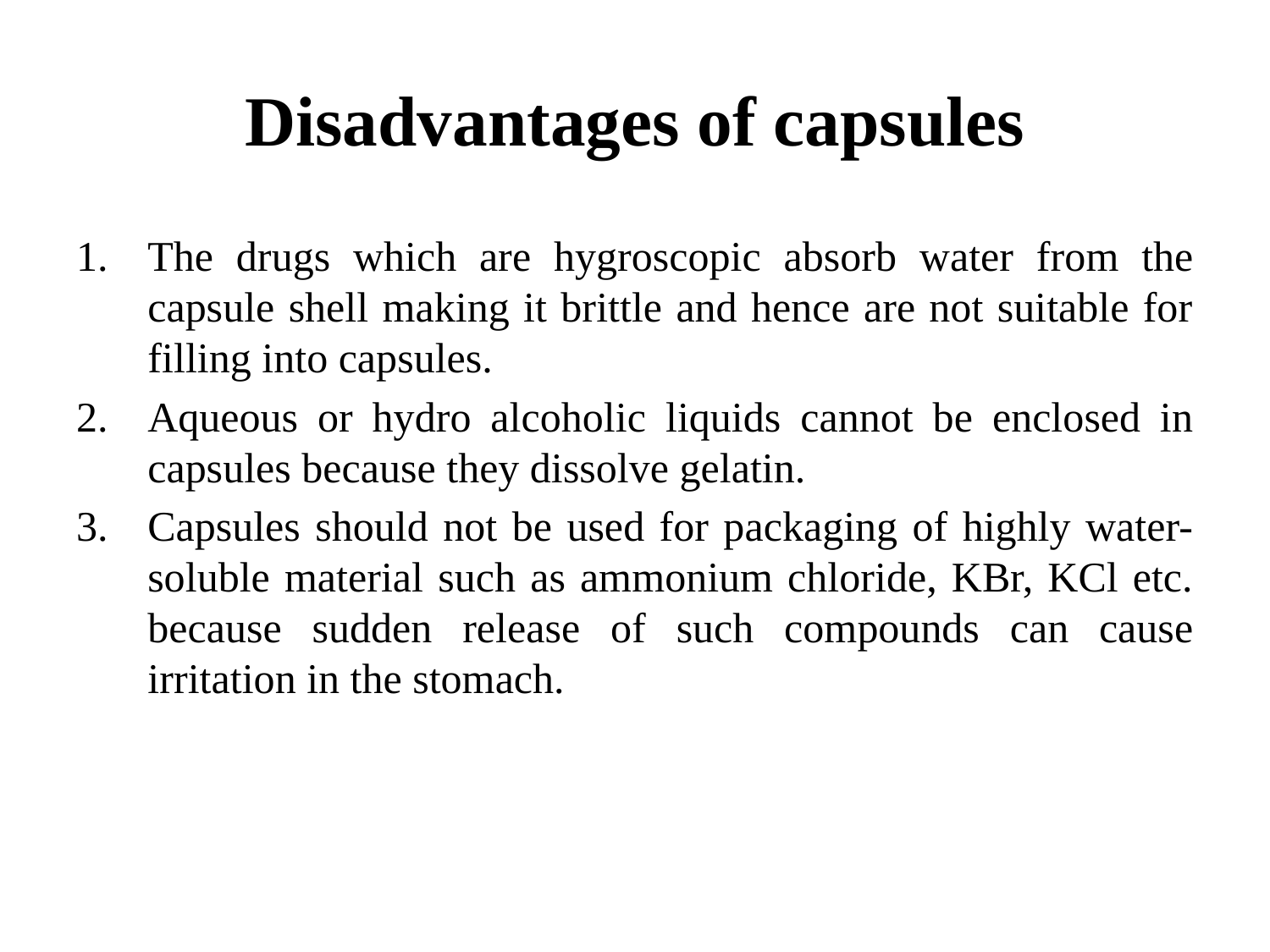

# Disadvantages of capsules
The drugs which are hygroscopic absorb water from the capsule shell making it brittle and hence are not suitable for filling into capsules.
Aqueous or hydro alcoholic liquids cannot be enclosed in capsules because they dissolve gelatin.
Capsules should not be used for packaging of highly water-soluble material such as ammonium chloride, KBr, KCl etc. because sudden release of such compounds can cause irritation in the stomach.